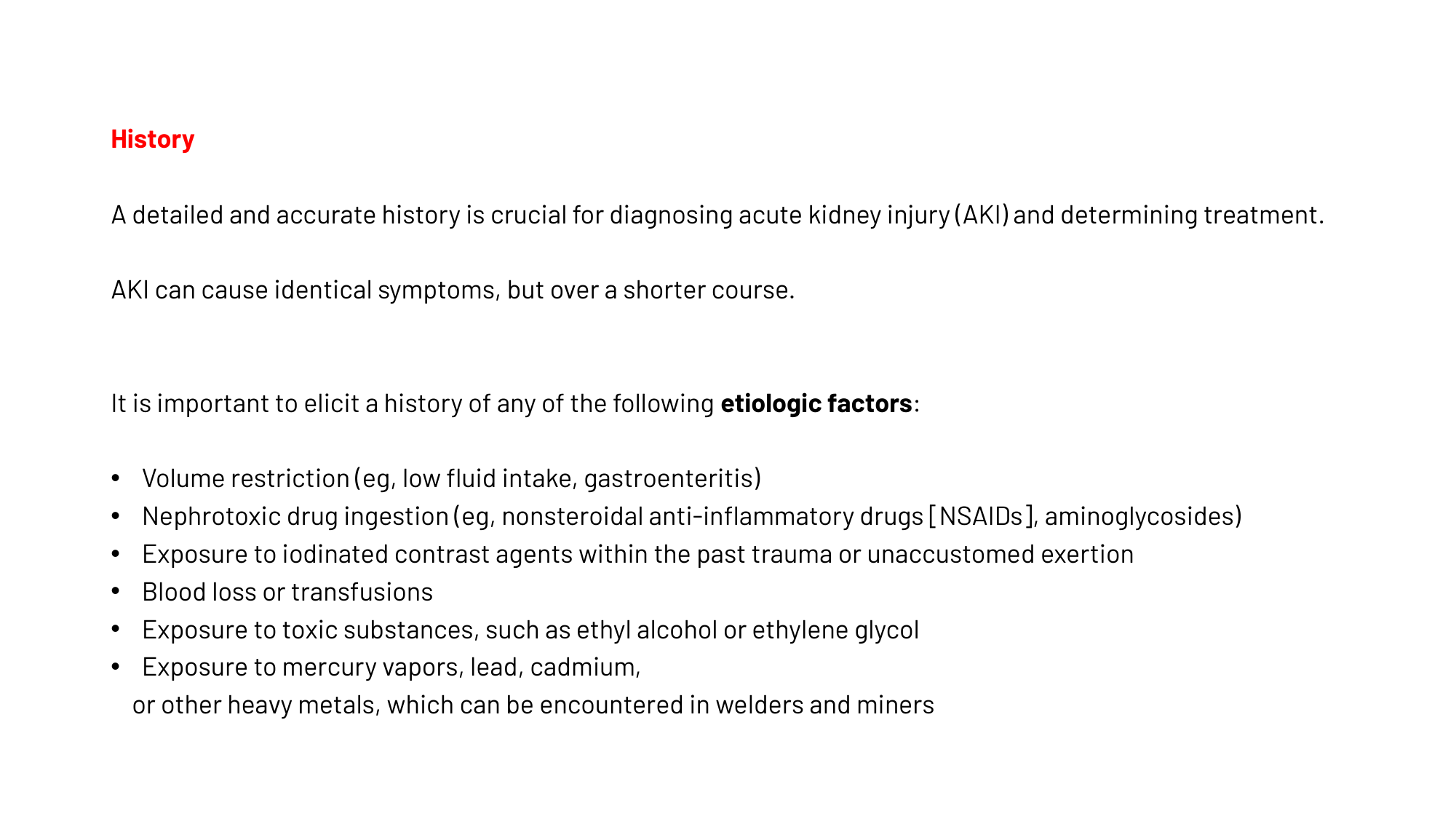

History

A detailed and accurate history is crucial for diagnosing acute kidney injury (AKI) and determining treatment.

AKI can cause identical symptoms, but over a shorter course.

It is important to elicit a history of any of the following etiologic factors:

Volume restriction (eg, low fluid intake, gastroenteritis)
Nephrotoxic drug ingestion (eg, nonsteroidal anti-inflammatory drugs [NSAIDs], aminoglycosides)
Exposure to iodinated contrast agents within the past trauma or unaccustomed exertion
Blood loss or transfusions
Exposure to toxic substances, such as ethyl alcohol or ethylene glycol
Exposure to mercury vapors, lead, cadmium,
    or other heavy metals, which can be encountered in welders and miners